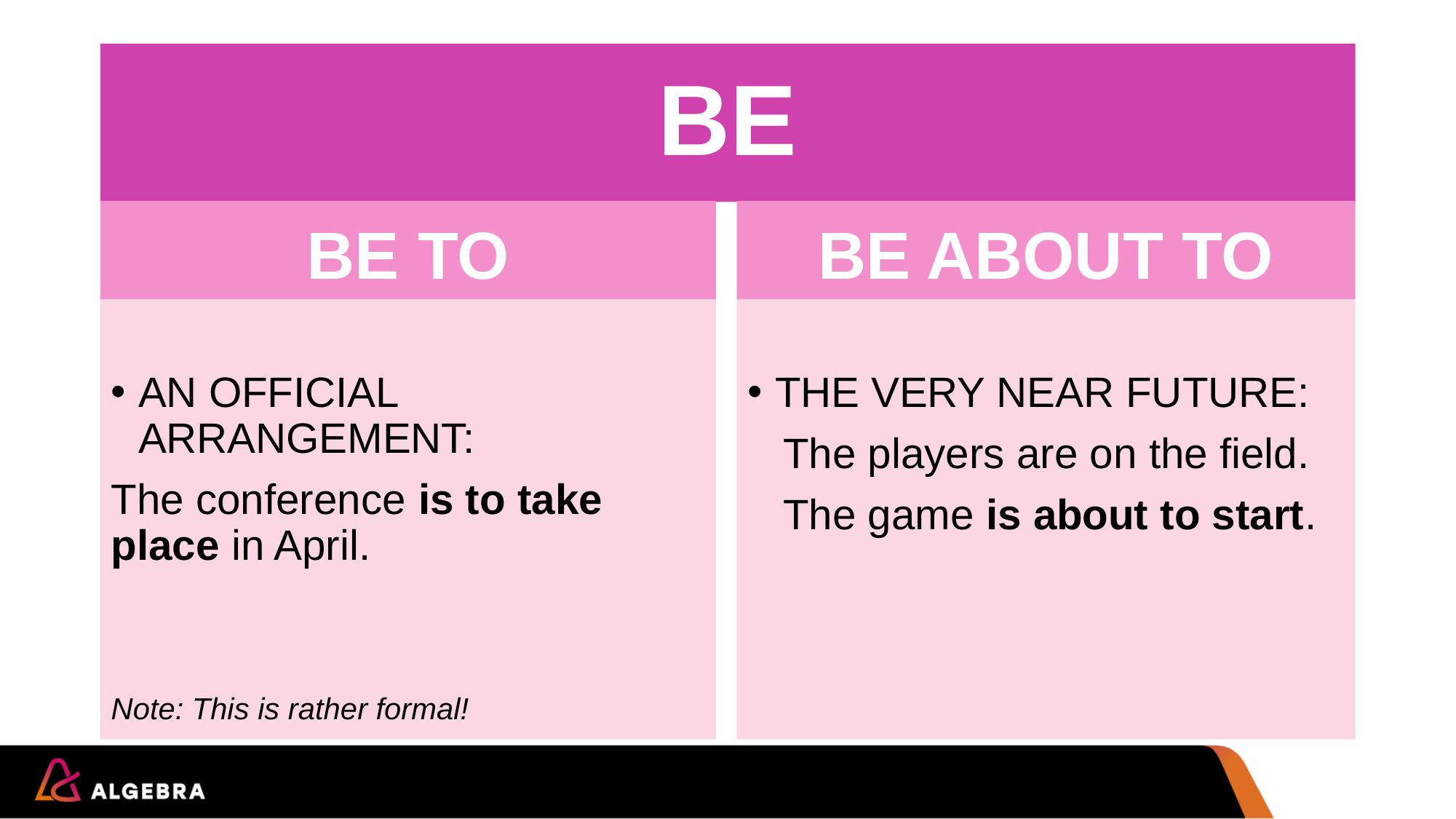

# BE
BE TO
BE ABOUT TO

AN OFFICIAL ARRANGEMENT:
The conference is to take place in April.

Note: This is rather formal!

THE VERY NEAR FUTURE:
   The players are on the field.
   The game is about to start.